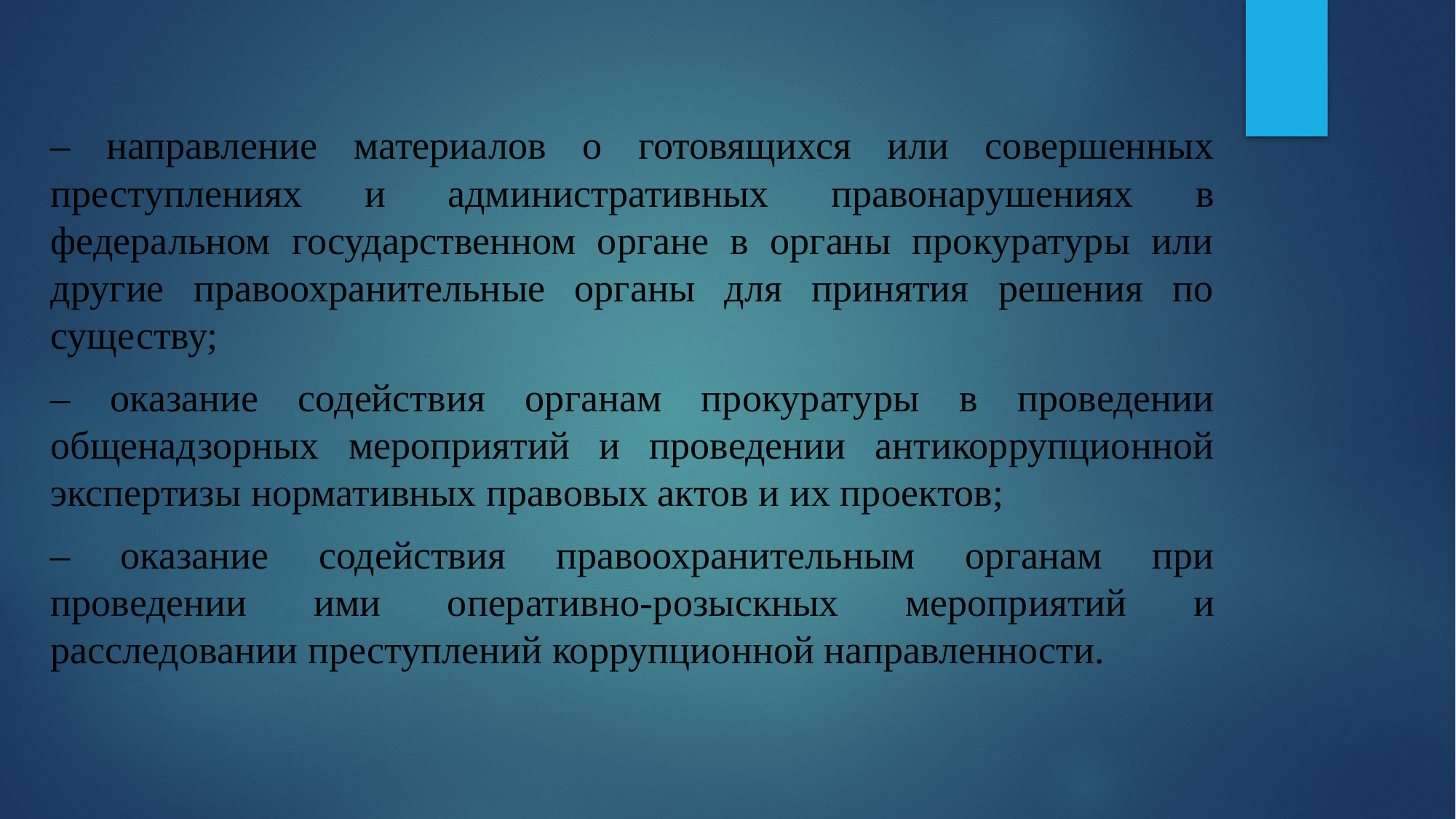

– направление материалов о готовящихся или совершенных преступлениях и административных правонарушениях в федеральном государственном органе в органы прокуратуры или другие правоохранительные органы для принятия решения по существу;
– оказание содействия органам прокуратуры в проведении общенадзорных мероприятий и проведении антикоррупционной экспертизы нормативных правовых актов и их проектов;
– оказание содействия правоохранительным органам при проведении ими оперативно-розыскных мероприятий и расследовании преступлений коррупционной направленности.